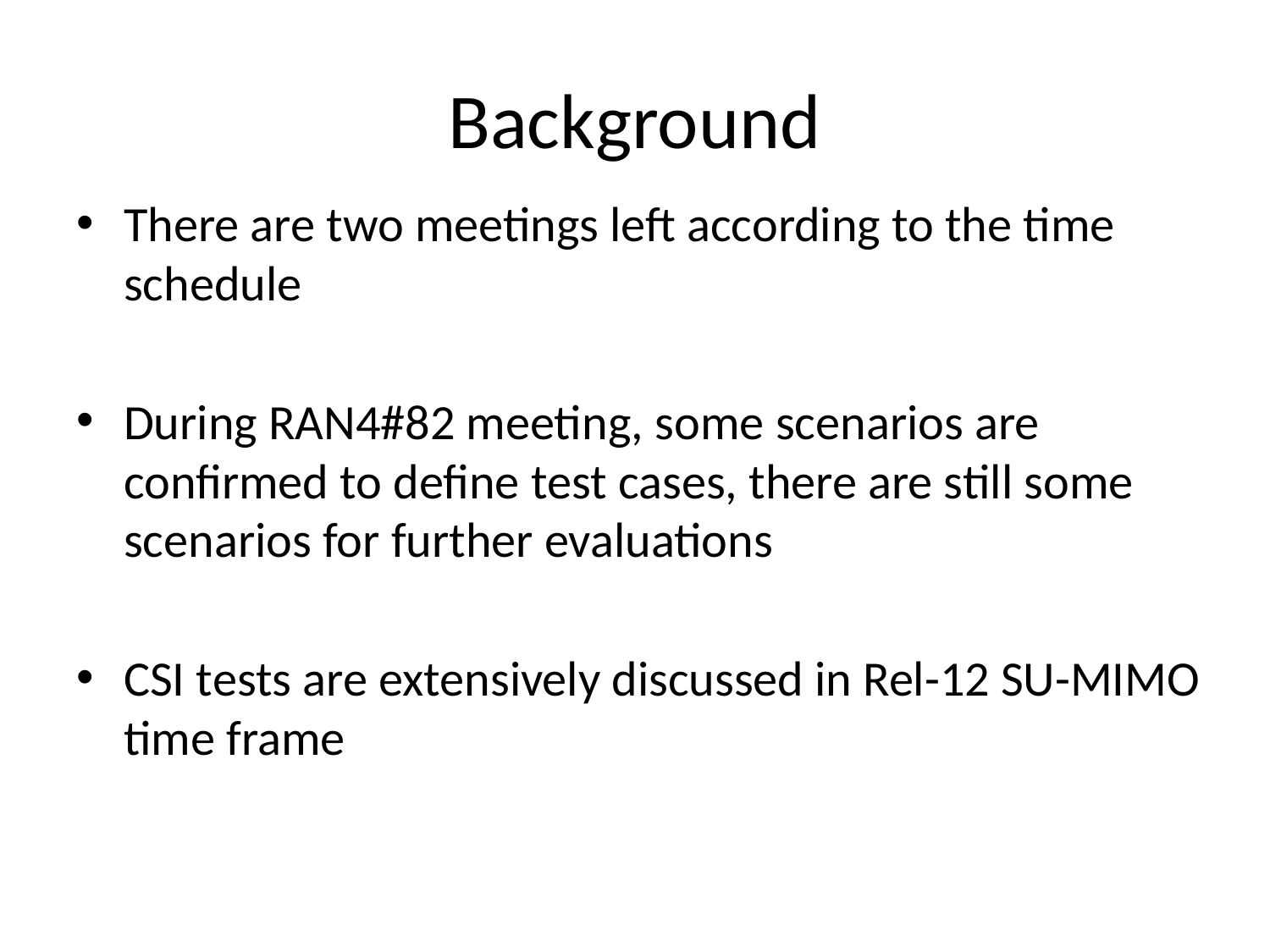

# Background
There are two meetings left according to the time schedule

During RAN4#82 meeting, some scenarios are confirmed to define test cases, there are still some scenarios for further evaluations

CSI tests are extensively discussed in Rel-12 SU-MIMO time frame